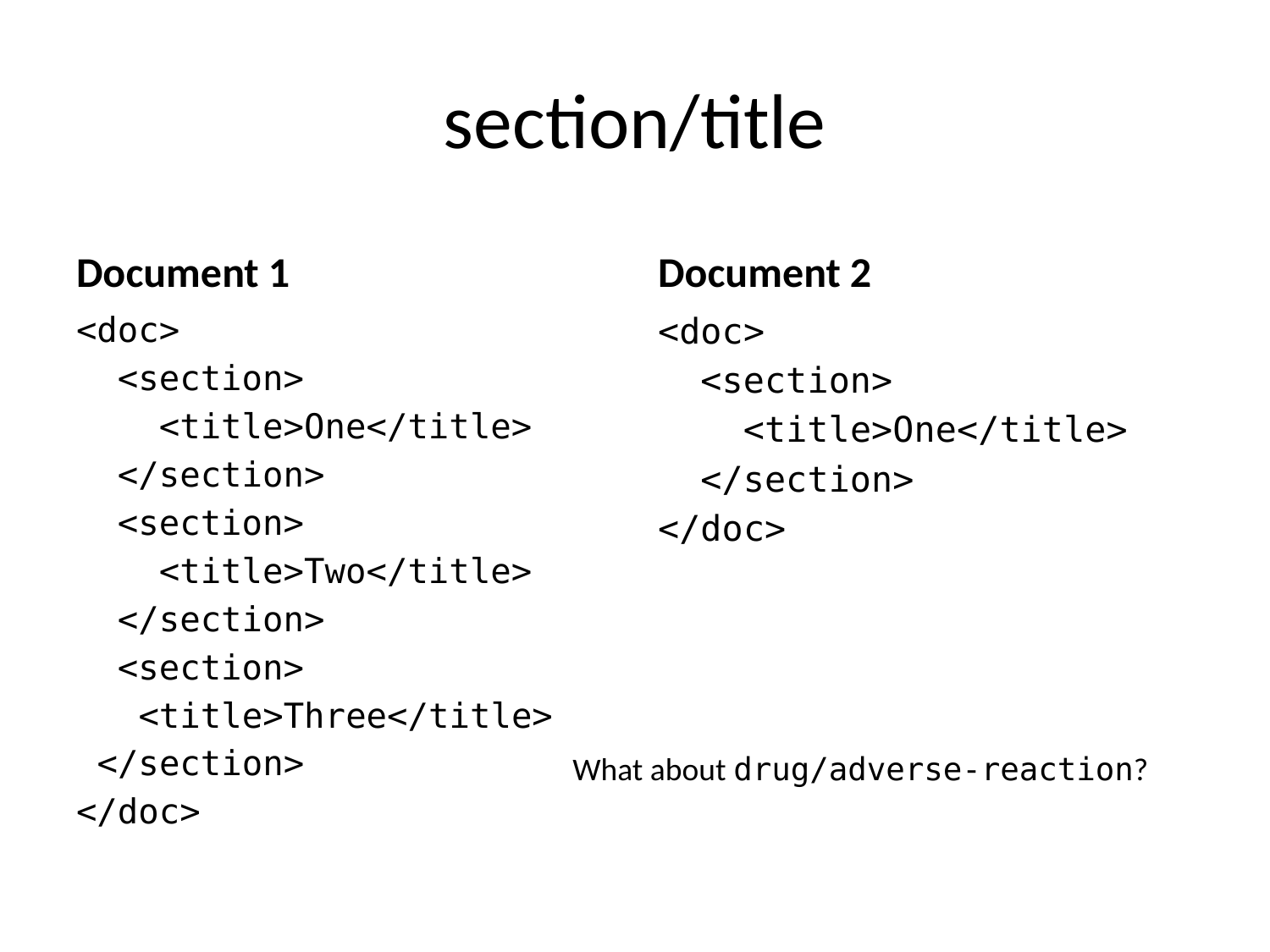

# section/title
Document 1
Document 2
<doc>
  <section>
    <title>One</title>
  </section>
  <section>
    <title>Two</title>
  </section>
  <section>
   <title>Three</title>
 </section>
</doc>

<doc>
  <section>
    <title>One</title>
  </section>
</doc>

What about drug/adverse-reaction?